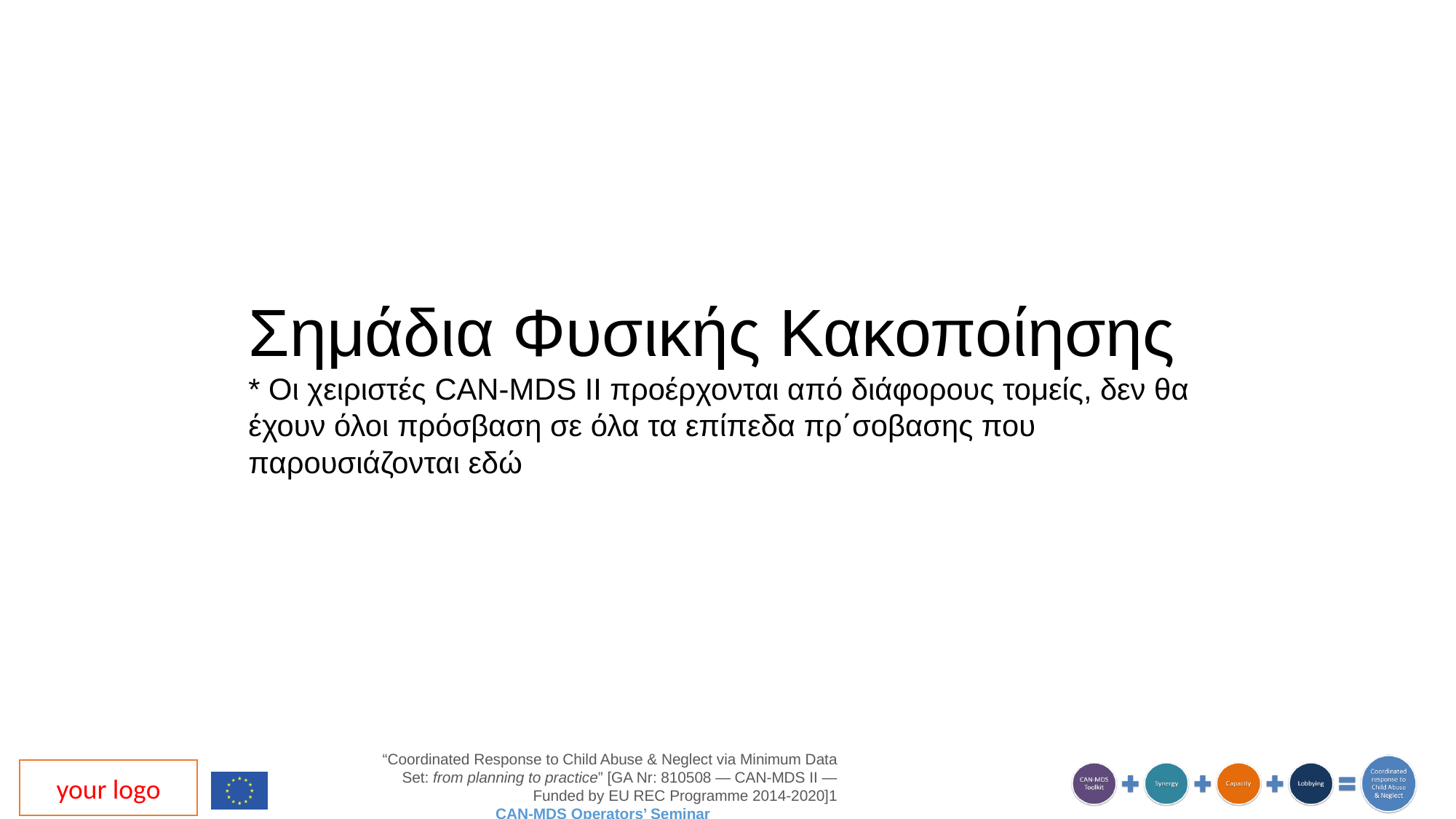

Σημάδια Φυσικής Κακοποίησης
* Οι χειριστές CAN-MDS II προέρχονται από διάφορους τομείς, δεν θα έχουν όλοι πρόσβαση σε όλα τα επίπεδα πρ΄σοβασης που παρουσιάζονται εδώ